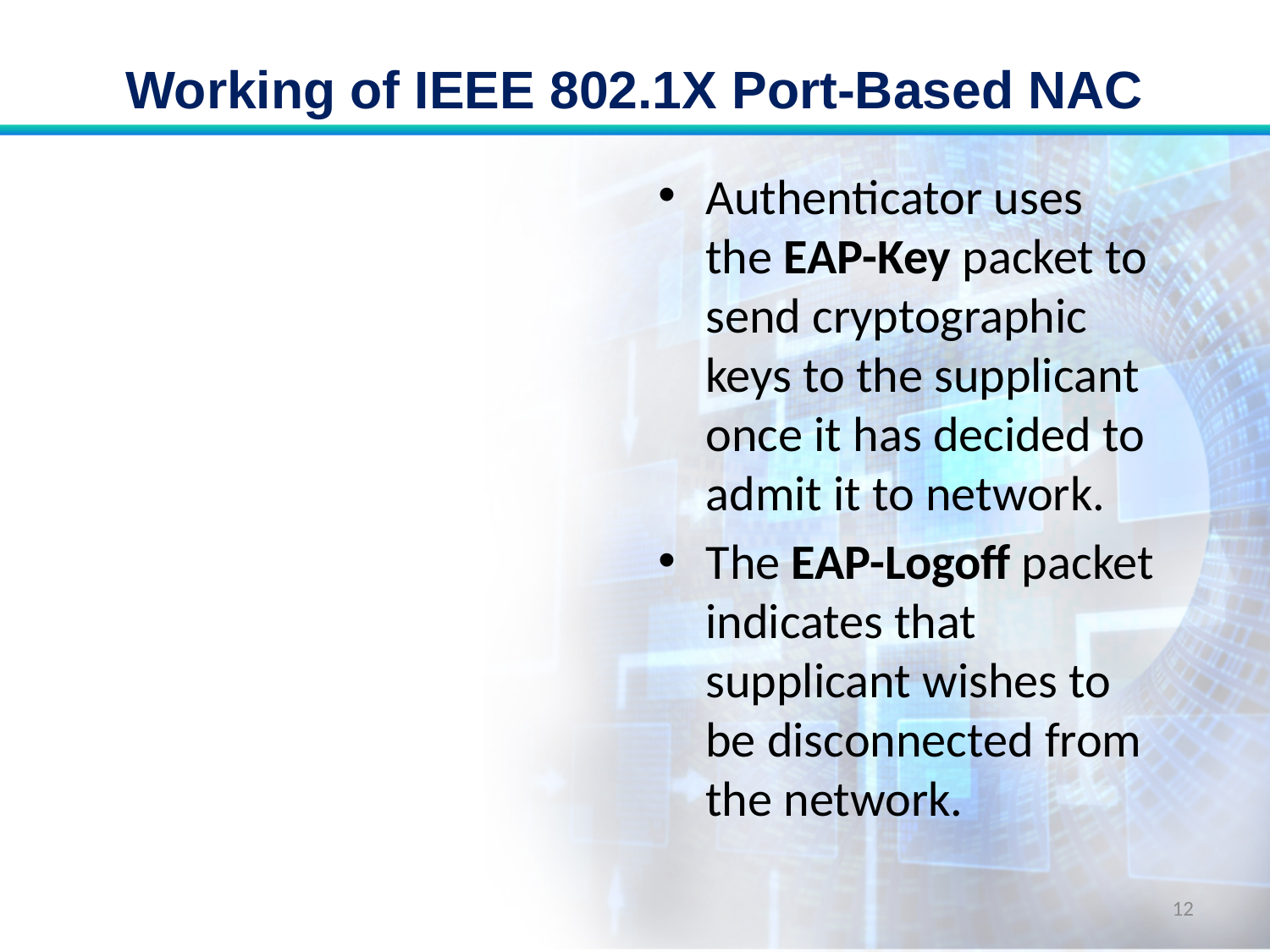

# Working of IEEE 802.1X Port-Based NAC
Authenticator uses the EAP-Key packet to send cryptographic keys to the supplicant once it has decided to admit it to network.
The EAP-Logoff packet indicates that  supplicant wishes to be disconnected from the network.
12